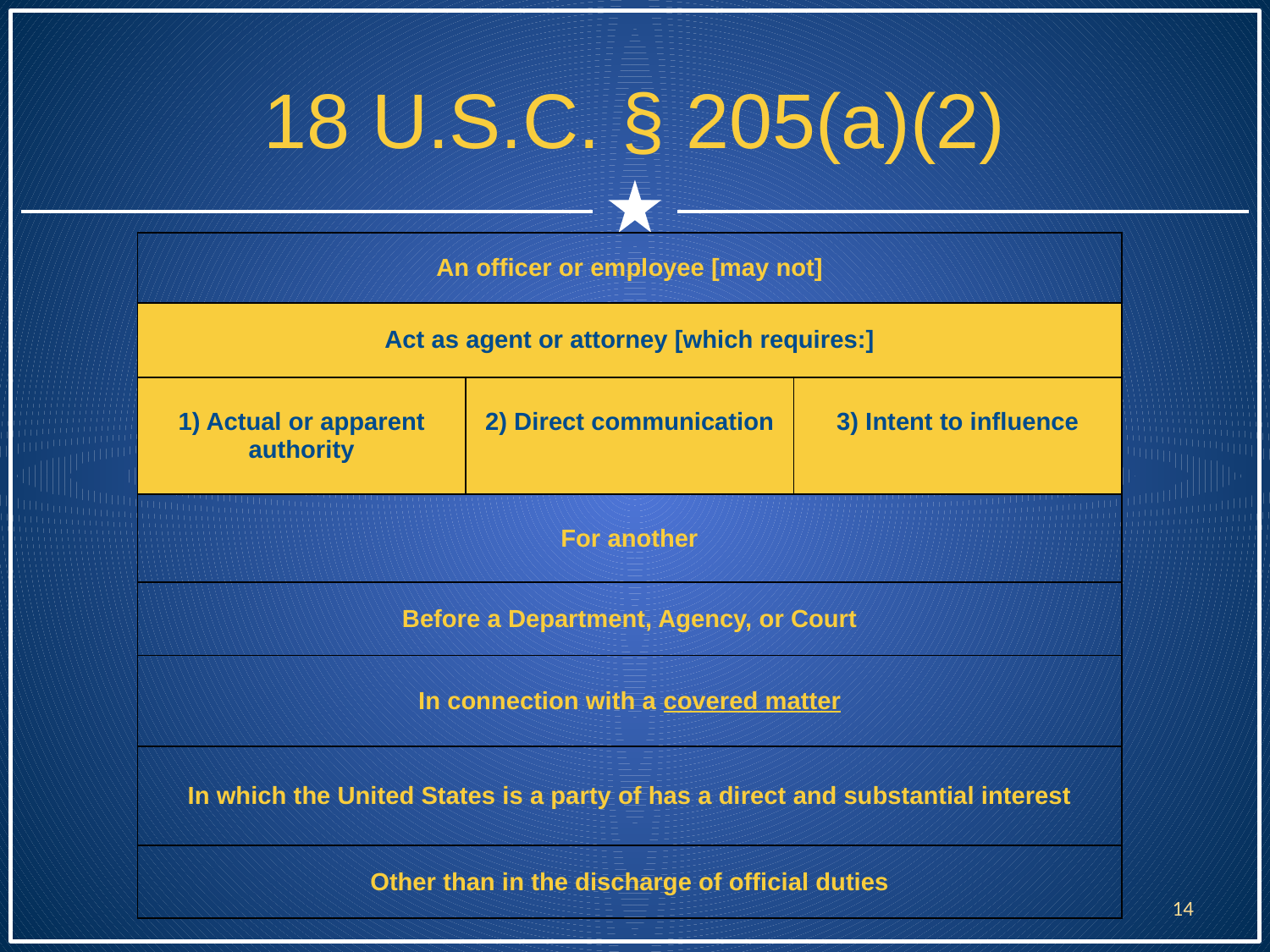

# 18 U.S.C. § 205(a)(2)
| An officer or employee [may not] |  |  |
| --- | --- | --- |
| Act as agent or attorney [which requires:] |  |  |
| 1) Actual or apparent authority | 2) Direct communication | 3) Intent to influence |
| For another |  |  |
| Before a Department, Agency, or Court |  |  |
| In connection with a covered matter |  |  |
| In which the United States is a party of has a direct and substantial interest |  |  |
| Other than in the discharge of official duties |  |  |
14